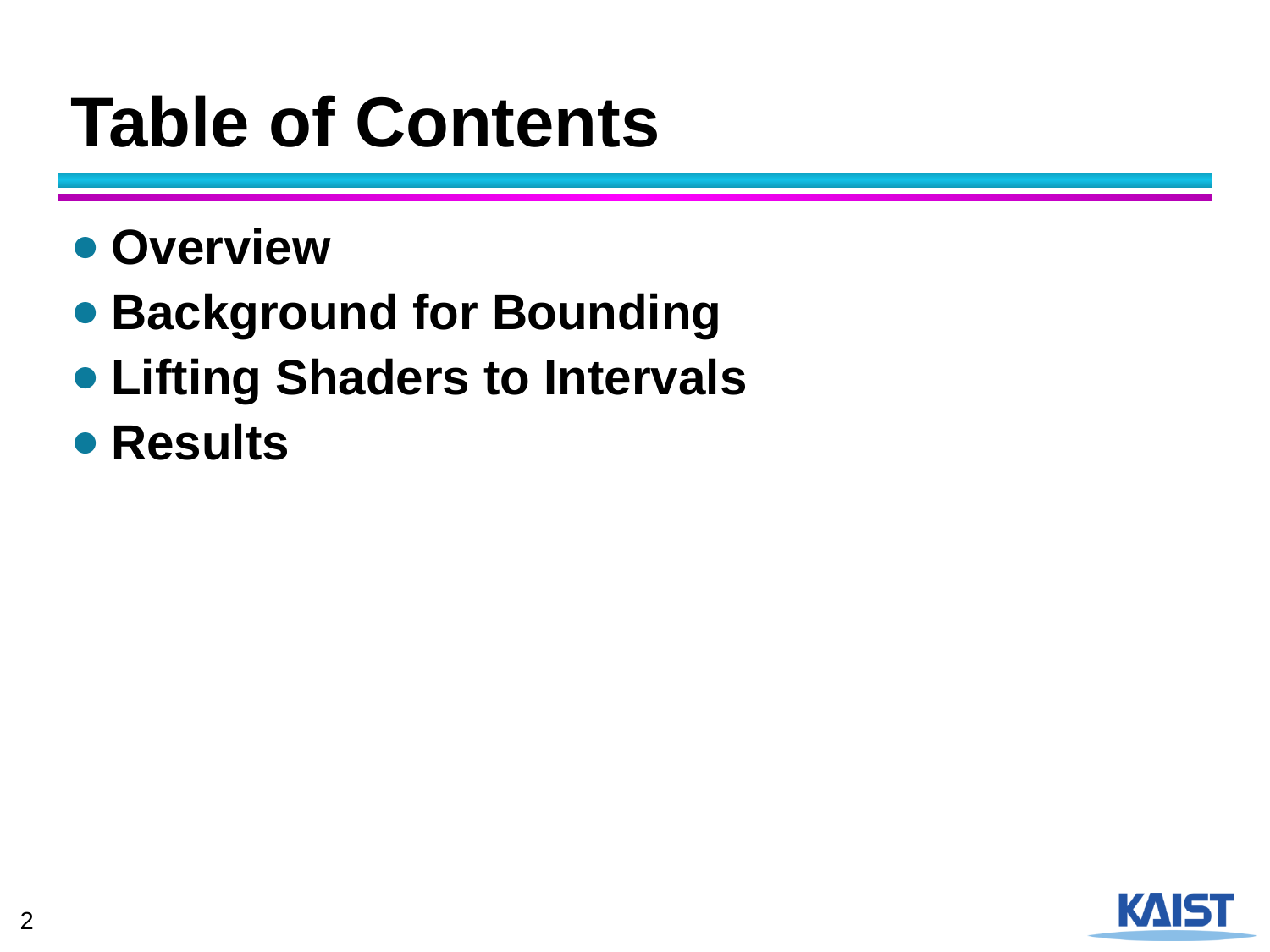

# Table of Contents
Overview
Background for Bounding
Lifting Shaders to Intervals
Results